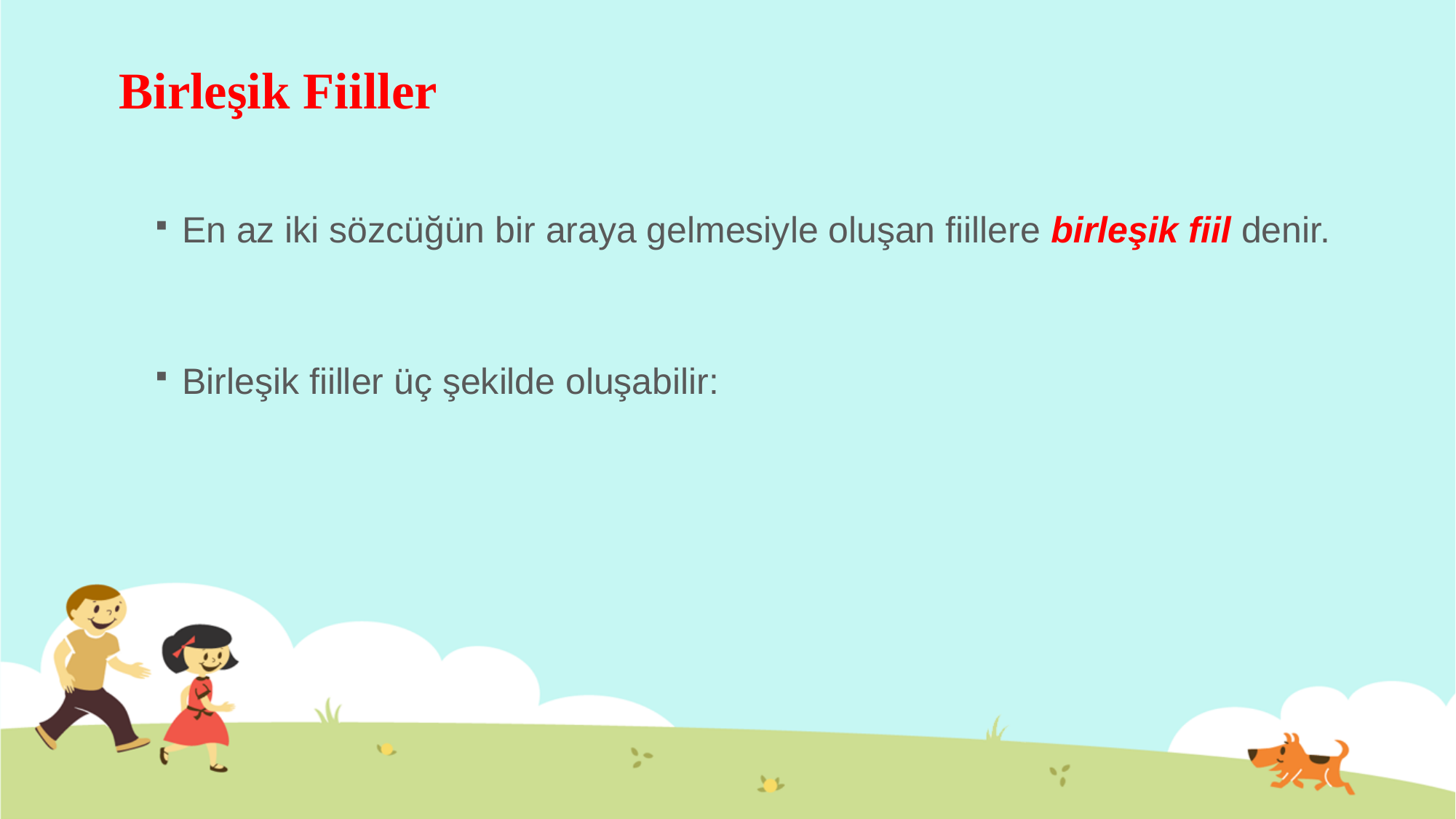

# Birleşik Fiiller
En az iki sözcüğün bir araya gelmesiyle oluşan fiillere birleşik fiil denir.
Birleşik fiiller üç şekilde oluşabilir: